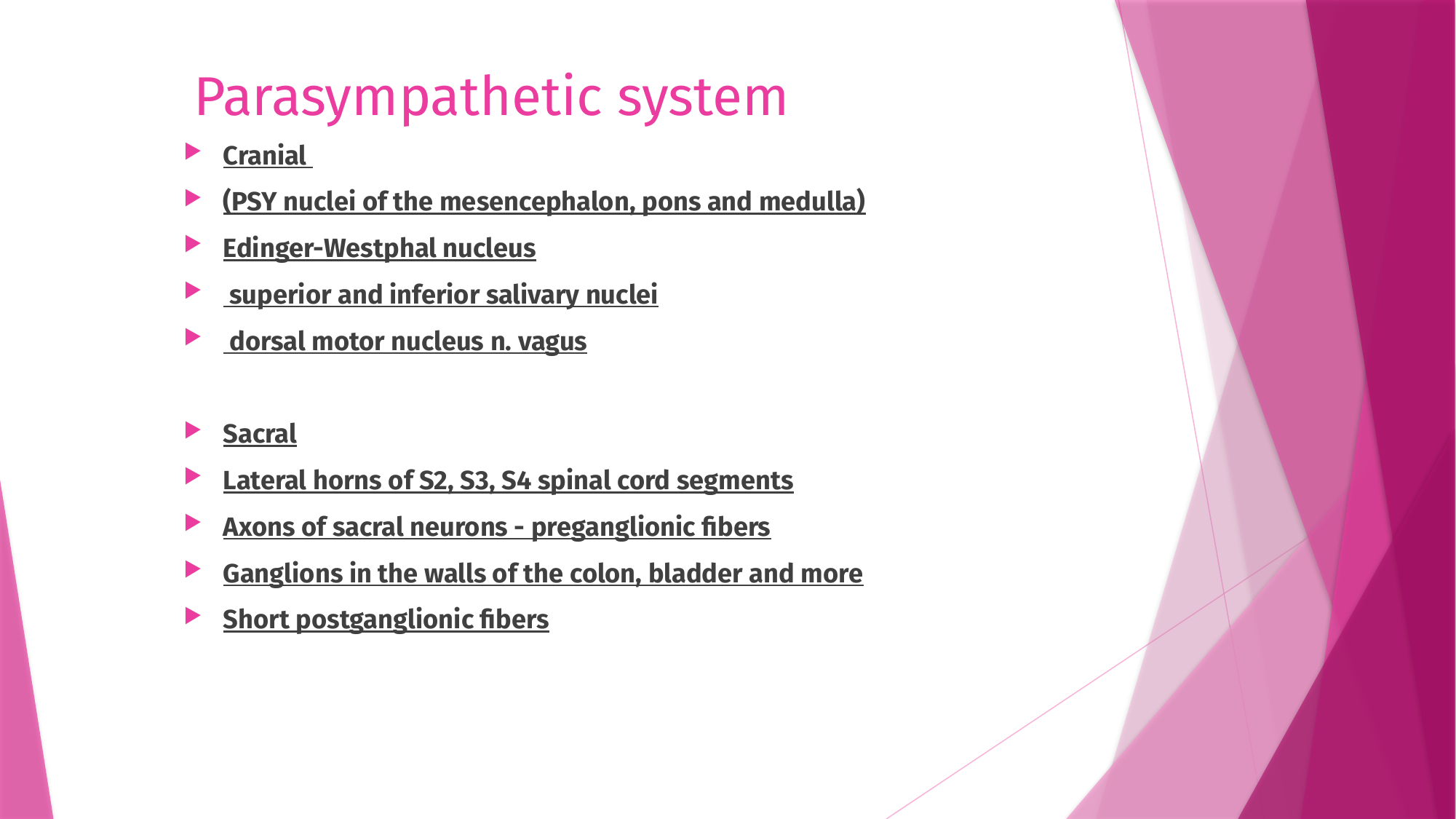

Parasympathetic system
Cranial
(PSY nuclei of the mesencephalon, pons and medulla)
Edinger-Westphal nucleus
 superior and inferior salivary nuclei
 dorsal motor nucleus n. vagus

Sacral
Lateral horns of S2, S3, S4 spinal cord segments
Axons of sacral neurons - preganglionic fibers
Ganglions in the walls of the colon, bladder and more
Short postganglionic fibers